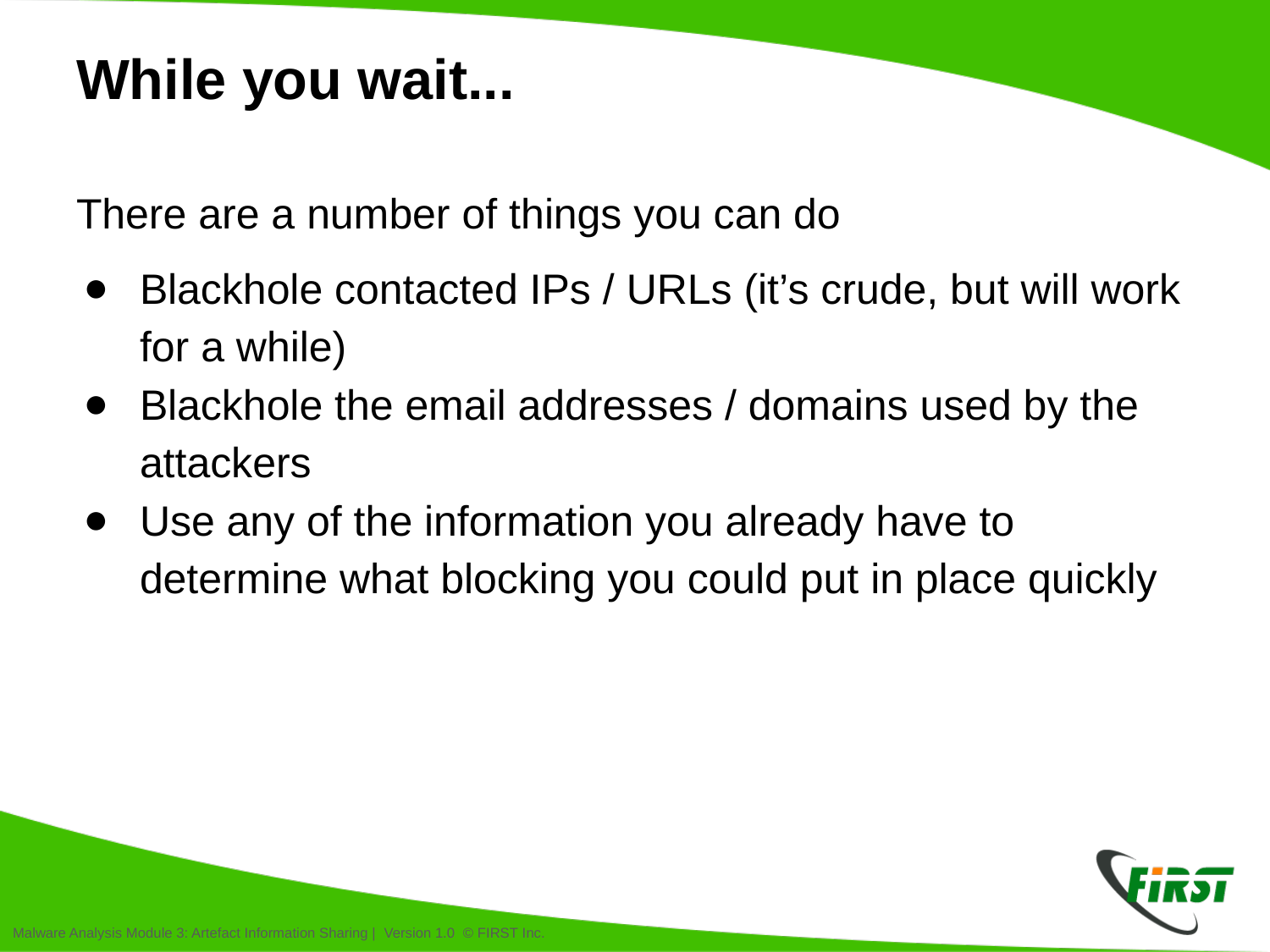

# While you wait...
There are a number of things you can do
Blackhole contacted IPs / URLs (it’s crude, but will work for a while)
Blackhole the email addresses / domains used by the attackers
Use any of the information you already have to determine what blocking you could put in place quickly